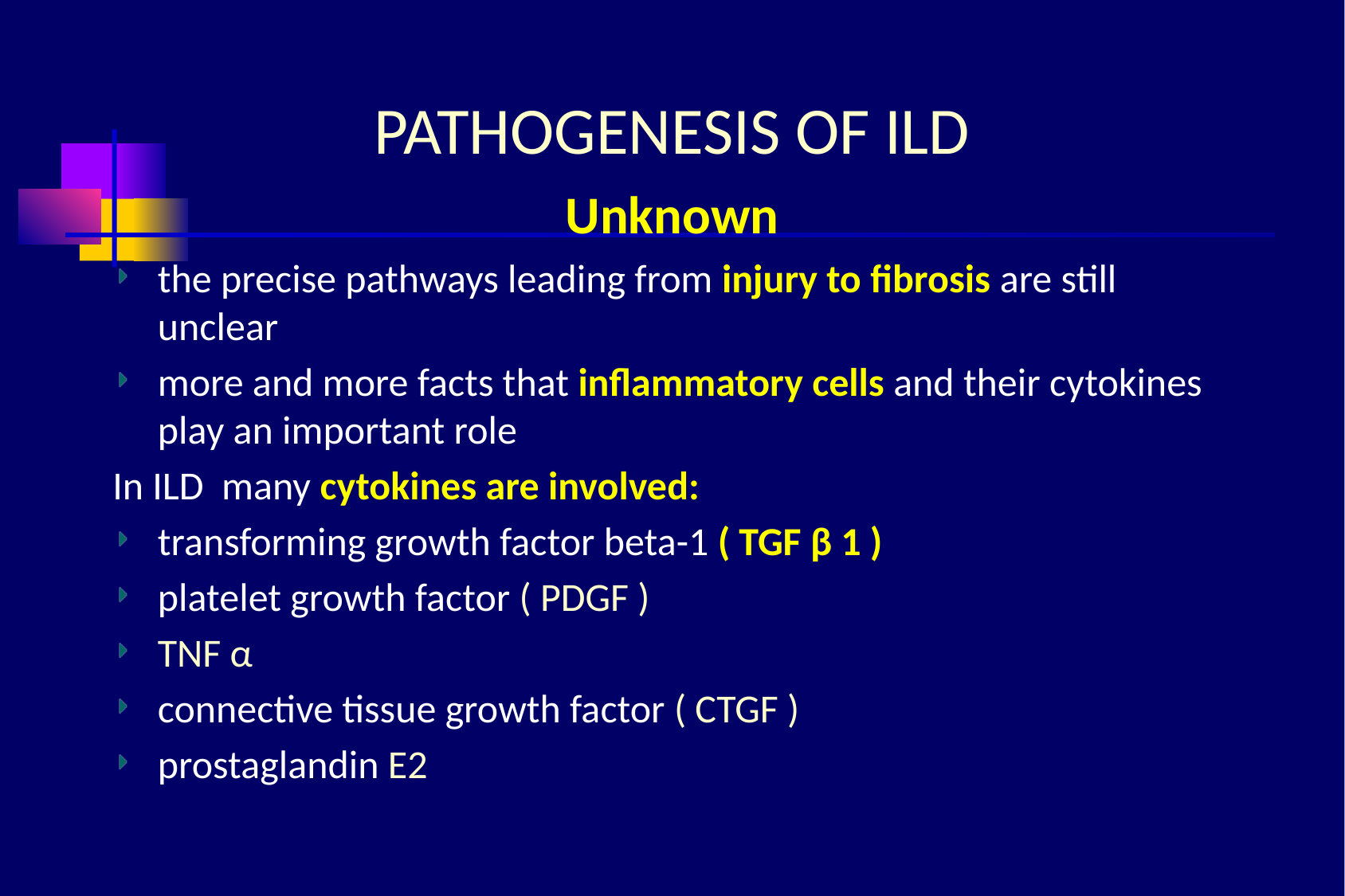

# PATHOGENESIS OF ILD
Unknown
the precise pathways leading from injury to fibrosis are still unclear
more and more facts that inflammatory cells and their cytokines play an important role
In ILD  many cytokines are involved:
transforming growth factor beta-1 ( TGF β 1 )
platelet growth factor ( PDGF )
TNF α
connective tissue growth factor ( CTGF )
prostaglandin E2